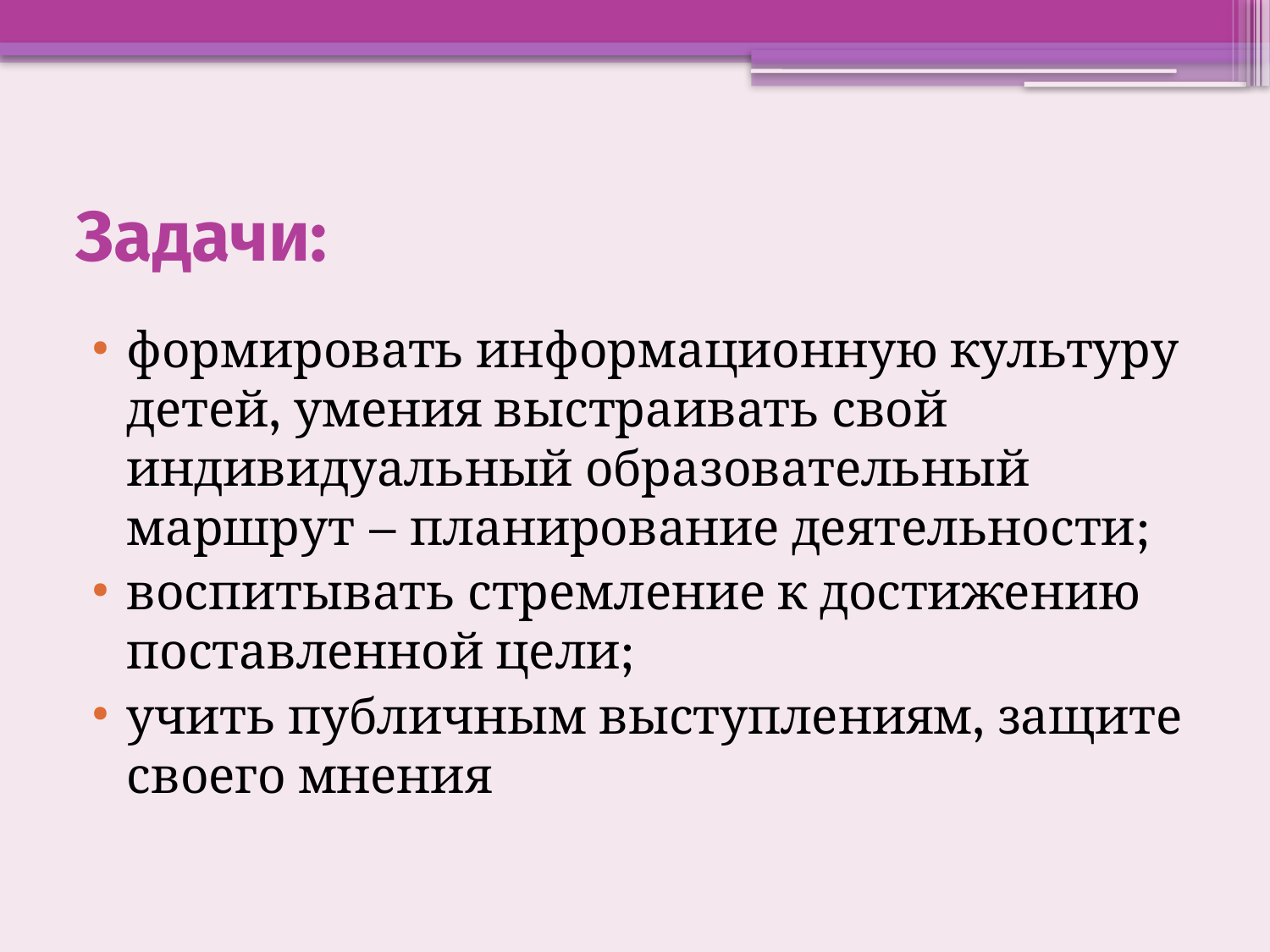

# Задачи:
формировать информационную культуру детей, умения выстраивать свой индивидуальный образовательный маршрут – планирование деятельности;
воспитывать стремление к достижению поставленной цели;
учить публичным выступлениям, защите своего мнения